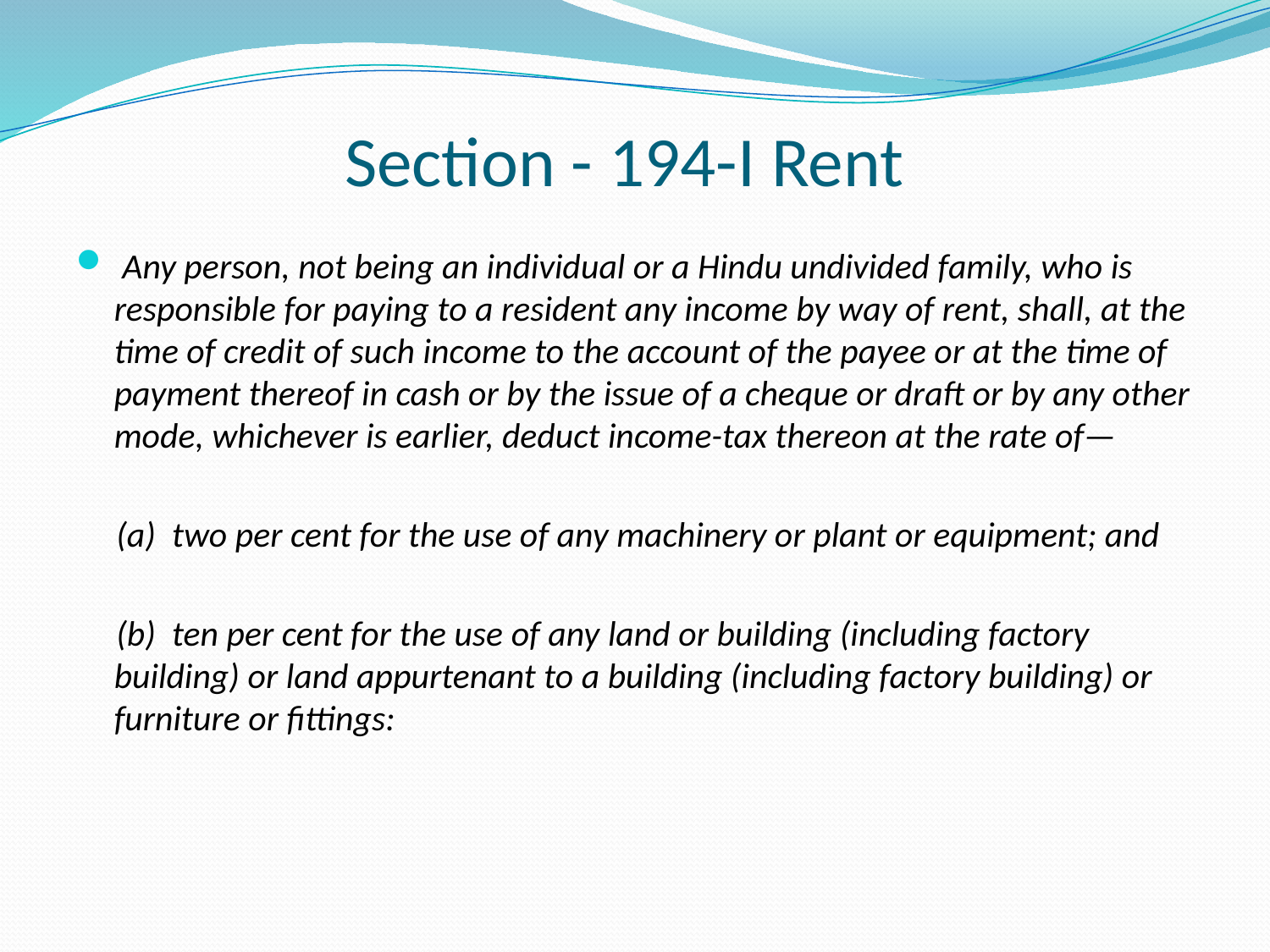

# Section - 194-I Rent
 Any person, not being an individual or a Hindu undivided family, who is responsible for paying to a resident any income by way of rent, shall, at the time of credit of such income to the account of the payee or at the time of payment thereof in cash or by the issue of a cheque or draft or by any other mode, whichever is earlier, deduct income-tax thereon at the rate of—

     (a)  two per cent for the use of any machinery or plant or equipment; and

     (b)  ten per cent for the use of any land or building (including factory building) or land appurtenant to a building (including factory building) or furniture or fittings: